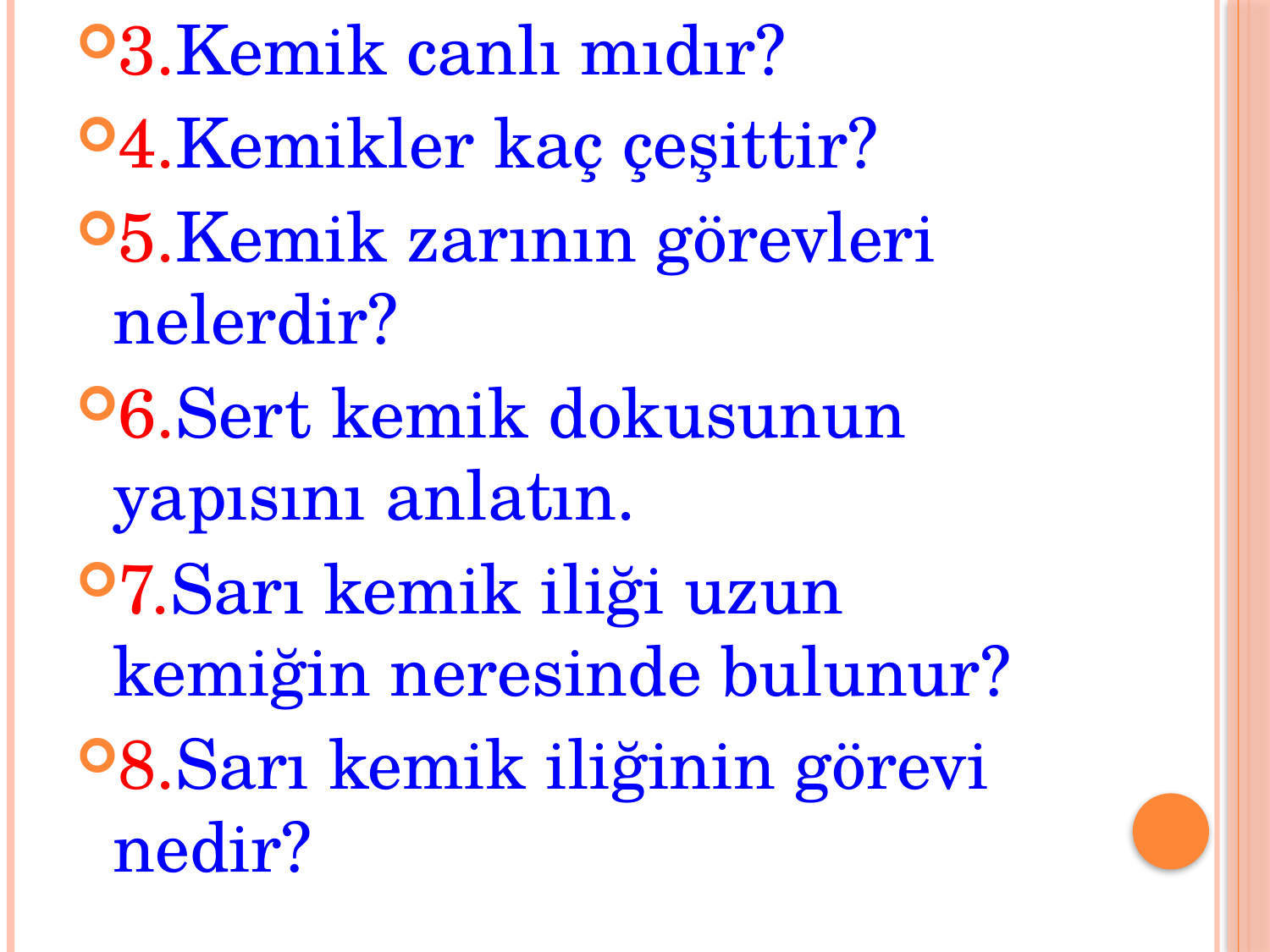

3.Kemik canlı mıdır?
4.Kemikler kaç çeşittir?
5.Kemik zarının görevleri nelerdir?
6.Sert kemik dokusunun yapısını anlatın.
7.Sarı kemik iliği uzun kemiğin neresinde bulunur?
8.Sarı kemik iliğinin görevi nedir?